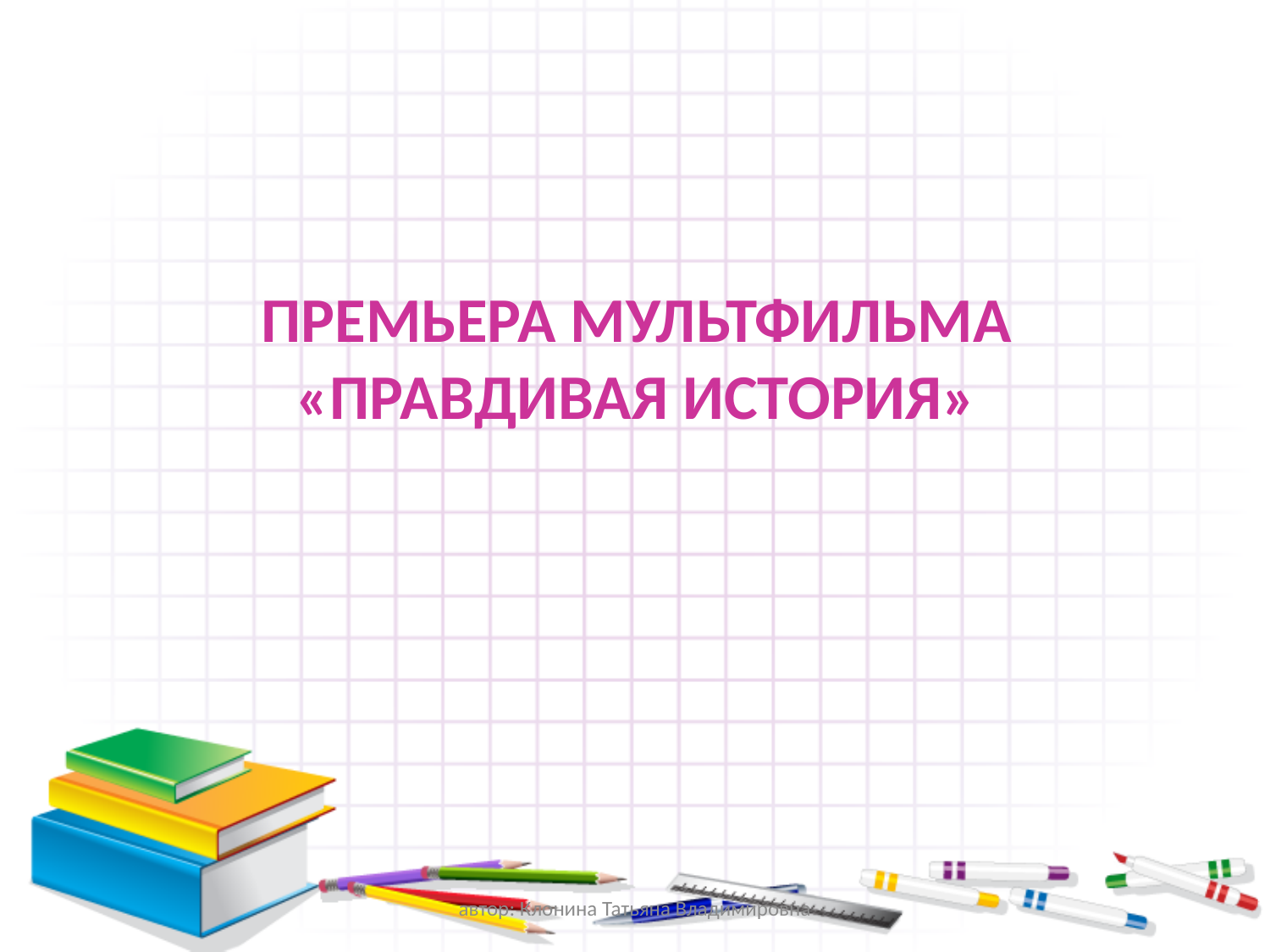

# ПРЕМЬЕРА МУЛЬТФИЛЬМА «ПРАВДИВАЯ ИСТОРИЯ»
автор: Клонина Татьяна Владимировна